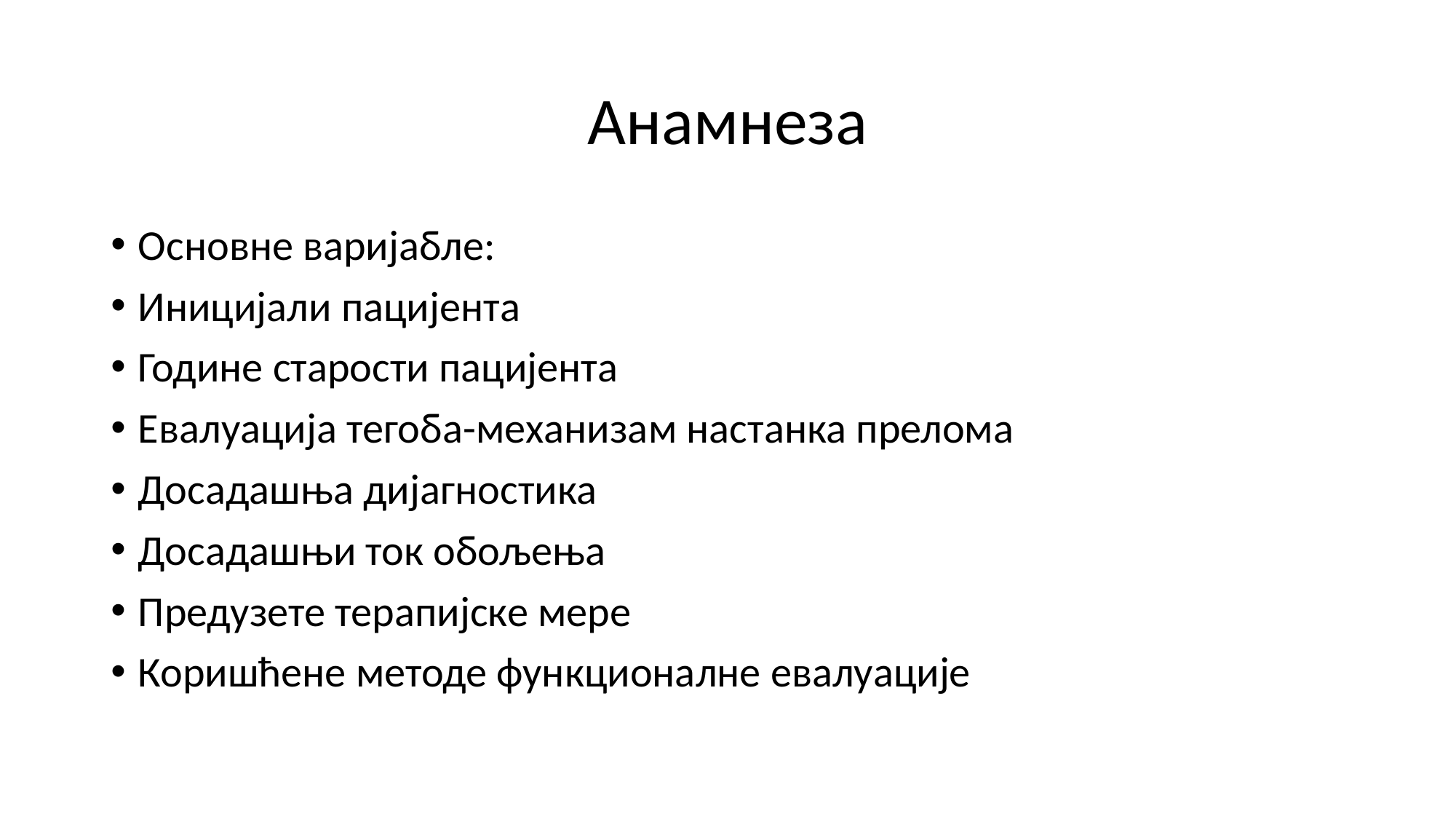

# Анамнеза
Основне варијабле:
Иницијали пацијента
Године старости пацијента
Евалуација тегоба-механизам настанка прелома
Досадашња дијагностика
Досадашњи ток обољења
Предузете терапијске мере
Коришћене методе функционалне евалуације